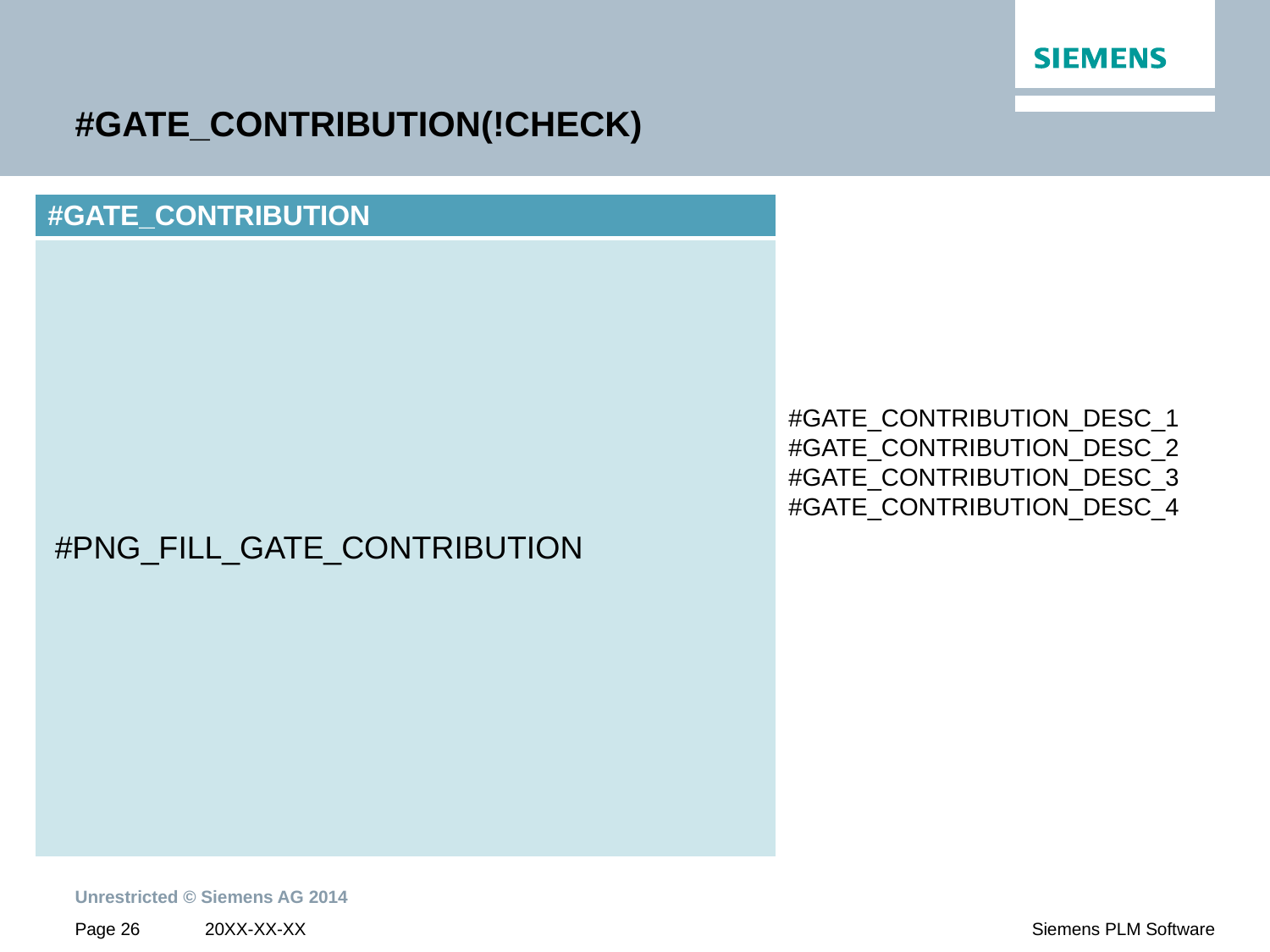

# #GATE_CONTRIBUTION(!CHECK)
| #GATE\_CONTRIBUTION |
| --- |
|  |
#PNG_FILL_GATE_CONTRIBUTION
#GATE_CONTRIBUTION_DESC_1
#GATE_CONTRIBUTION_DESC_2
#GATE_CONTRIBUTION_DESC_3
#GATE_CONTRIBUTION_DESC_4